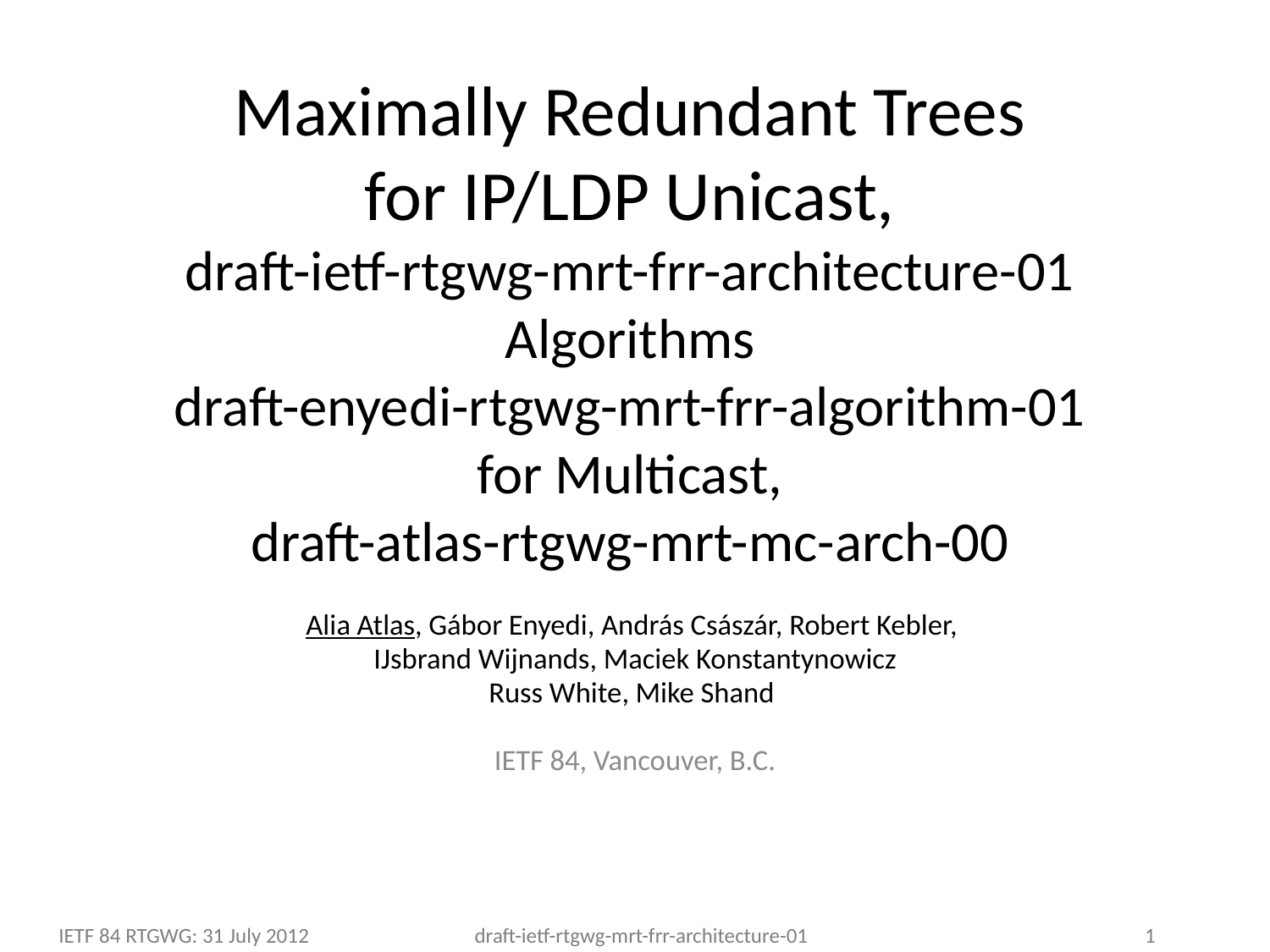

# Maximally Redundant Trees for IP/LDP Unicast, draft-ietf-rtgwg-mrt-frr-architecture-01 Algorithms draft-enyedi-rtgwg-mrt-frr-algorithm-01 for Multicast, draft-atlas-rtgwg-mrt-mc-arch-00
Alia Atlas, Gábor Enyedi, András Császár, Robert Kebler,
IJsbrand Wijnands, Maciek Konstantynowicz
Russ White, Mike Shand

IETF 84, Vancouver, B.C.